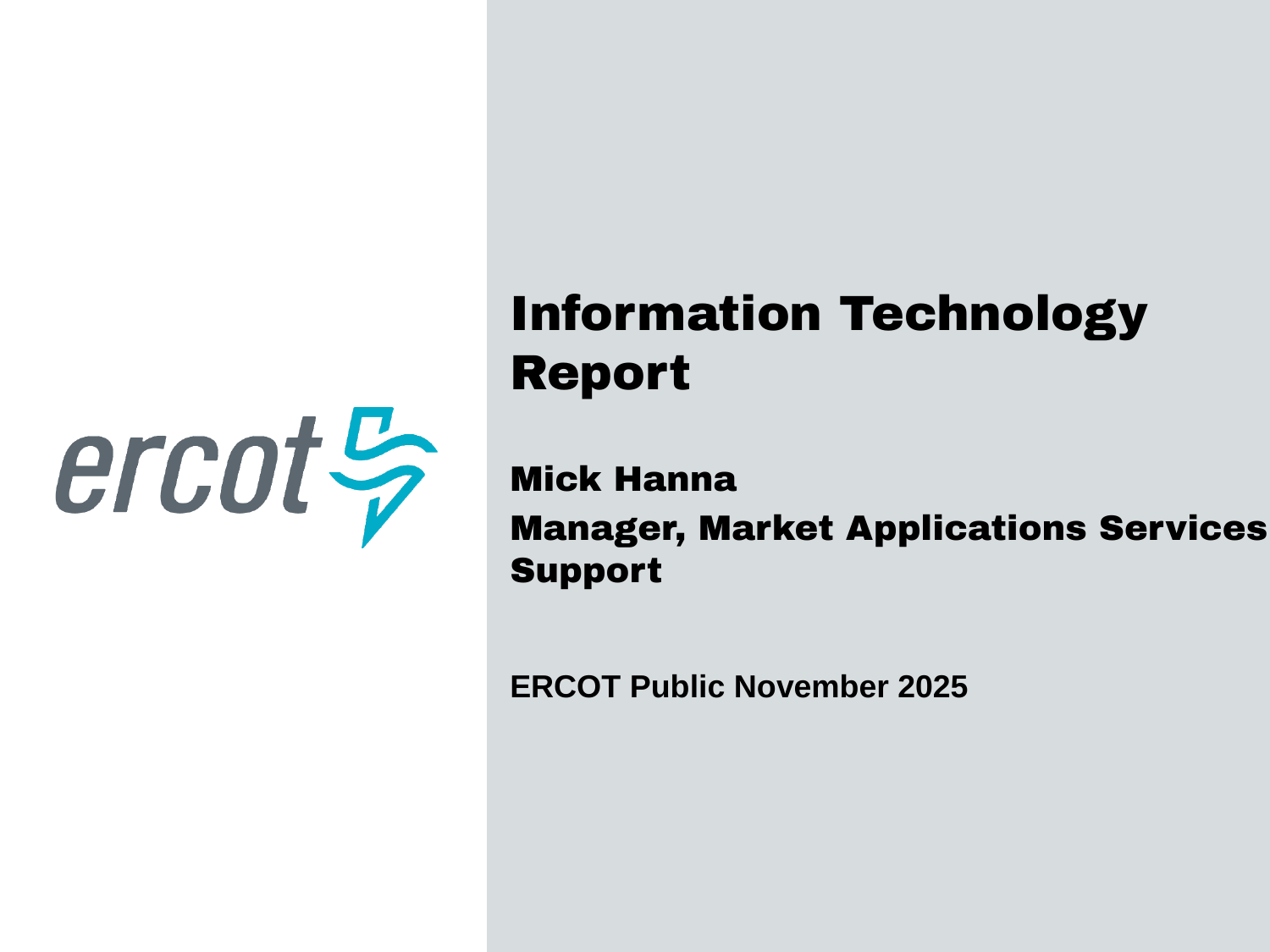

Information Technology Report

Mick Hanna
Manager, Market Applications Services Support

ERCOT Public November 2025